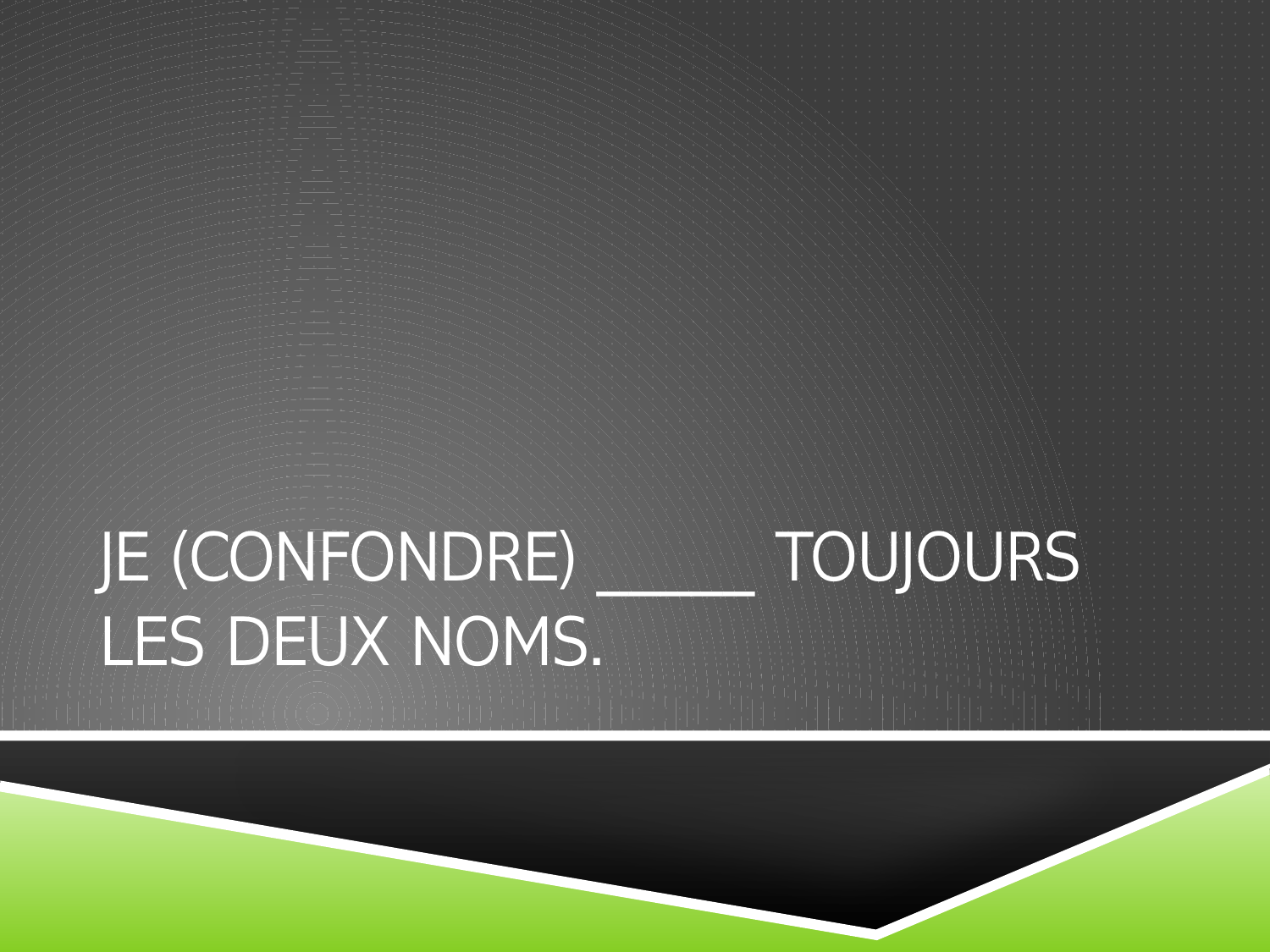

# Je (confondre) _____ toujours les deux noms.